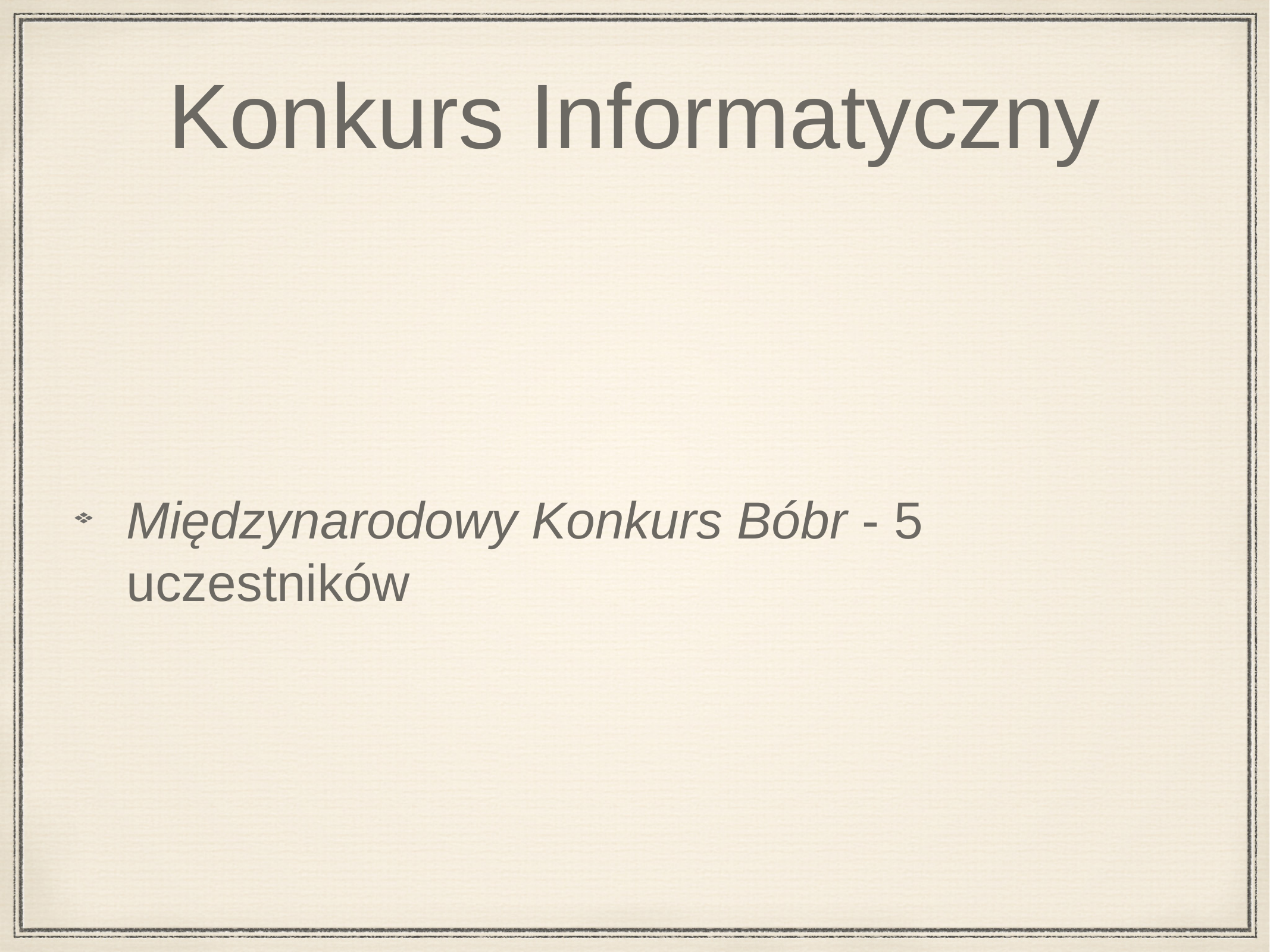

# Konkurs Informatyczny
Międzynarodowy Konkurs Bóbr - 5 uczestników